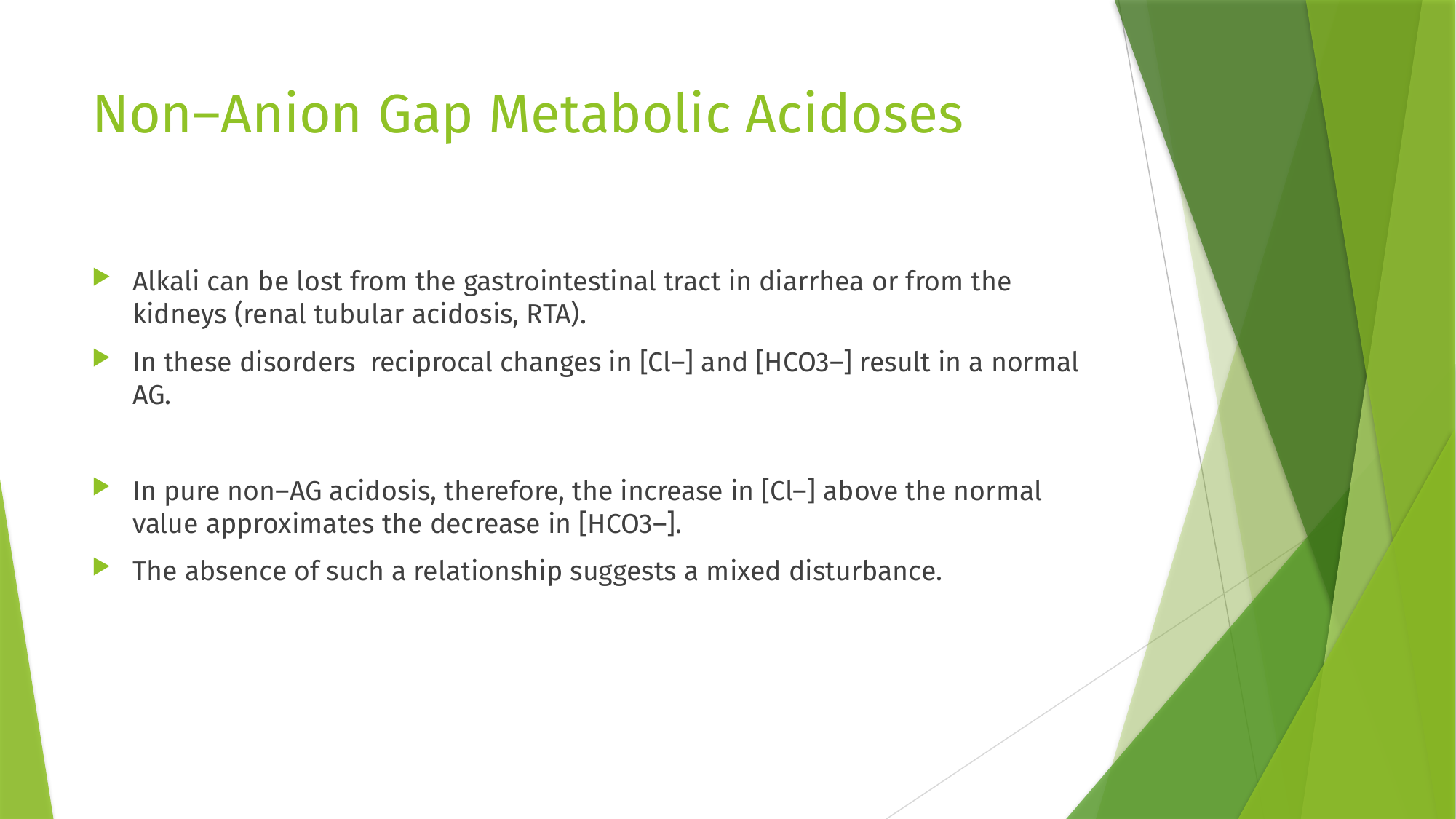

# Non–Anion Gap Metabolic Acidoses
Alkali can be lost from the gastrointestinal tract in diarrhea or from the kidneys (renal tubular acidosis, RTA).
In these disorders  reciprocal changes in [Cl–] and [HCO3–] result in a normal AG.

In pure non–AG acidosis, therefore, the increase in [Cl–] above the normal value approximates the decrease in [HCO3–].
The absence of such a relationship suggests a mixed disturbance.